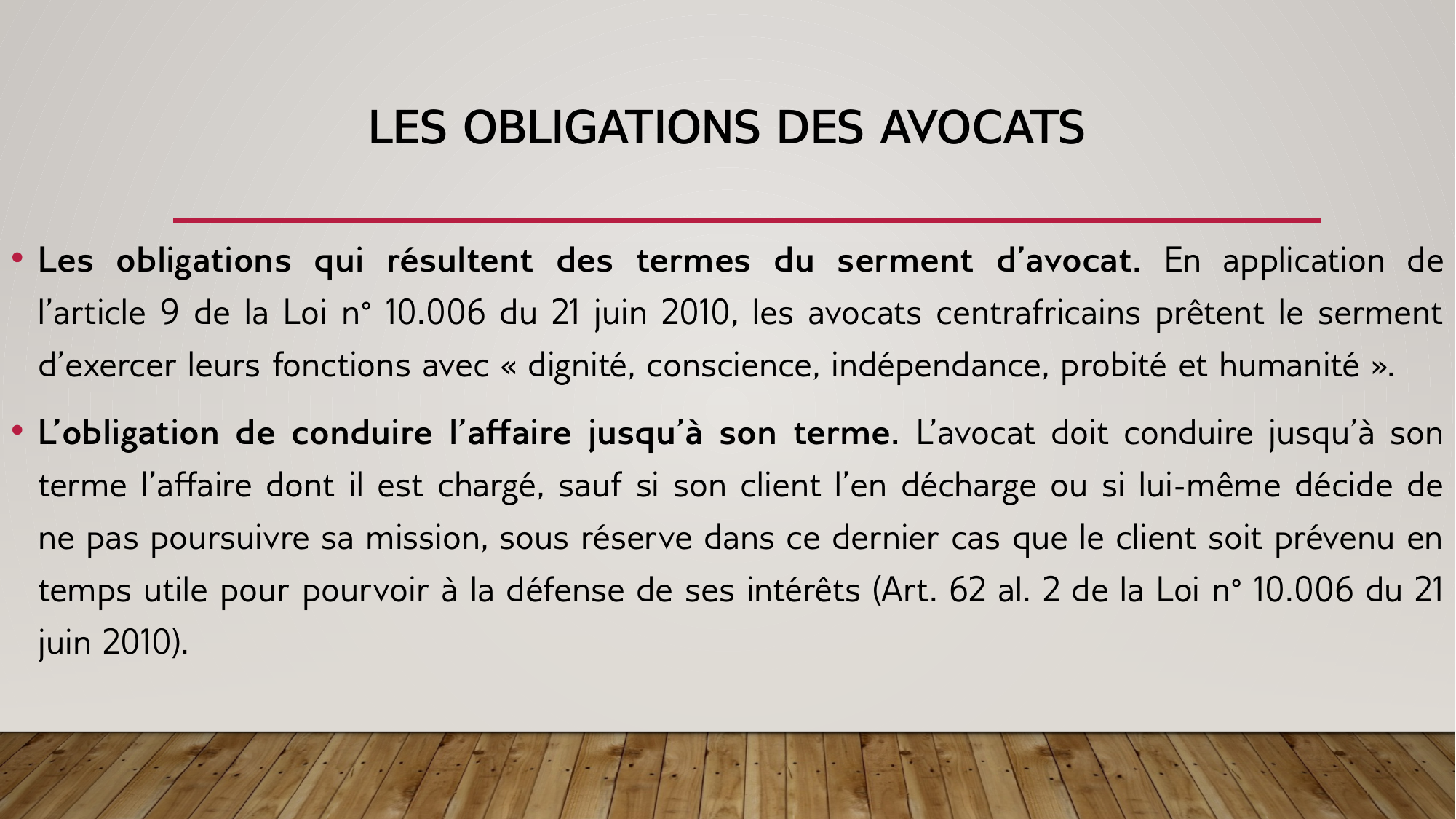

# Les obligations des avocats
Les obligations qui résultent des termes du serment d’avocat. En application de l’article 9 de la Loi n° 10.006 du 21 juin 2010, les avocats centrafricains prêtent le serment d’exercer leurs fonctions avec « dignité, conscience, indépendance, probité et humanité ».
L’obligation de conduire l’affaire jusqu’à son terme. L’avocat doit conduire jusqu’à son terme l’affaire dont il est chargé, sauf si son client l’en décharge ou si lui-même décide de ne pas poursuivre sa mission, sous réserve dans ce dernier cas que le client soit prévenu en temps utile pour pourvoir à la défense de ses intérêts (Art. 62 al. 2 de la Loi n° 10.006 du 21 juin 2010).